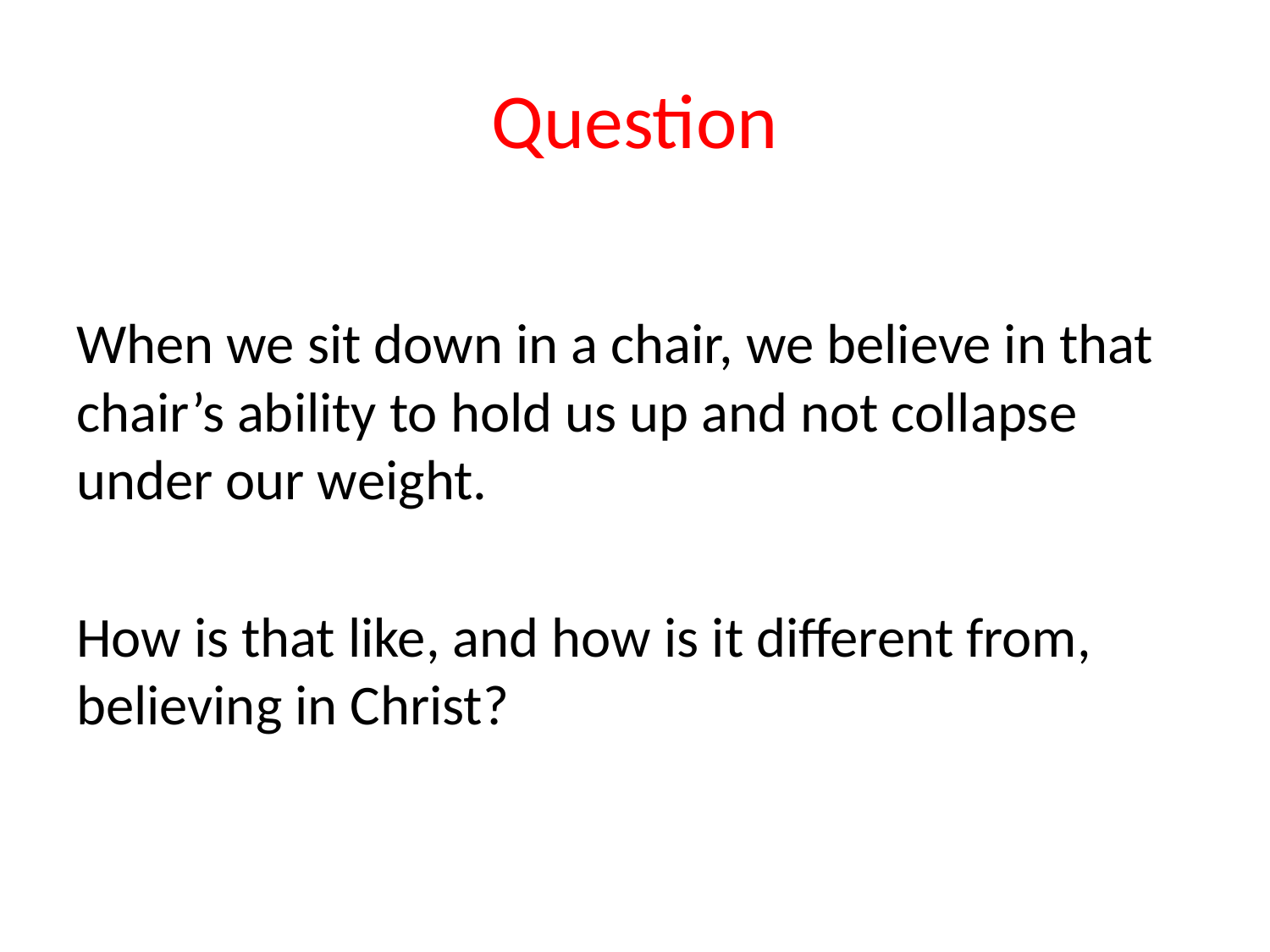

# Question

When we sit down in a chair, we believe in that chair’s ability to hold us up and not collapse under our weight.

How is that like, and how is it different from, believing in Christ?